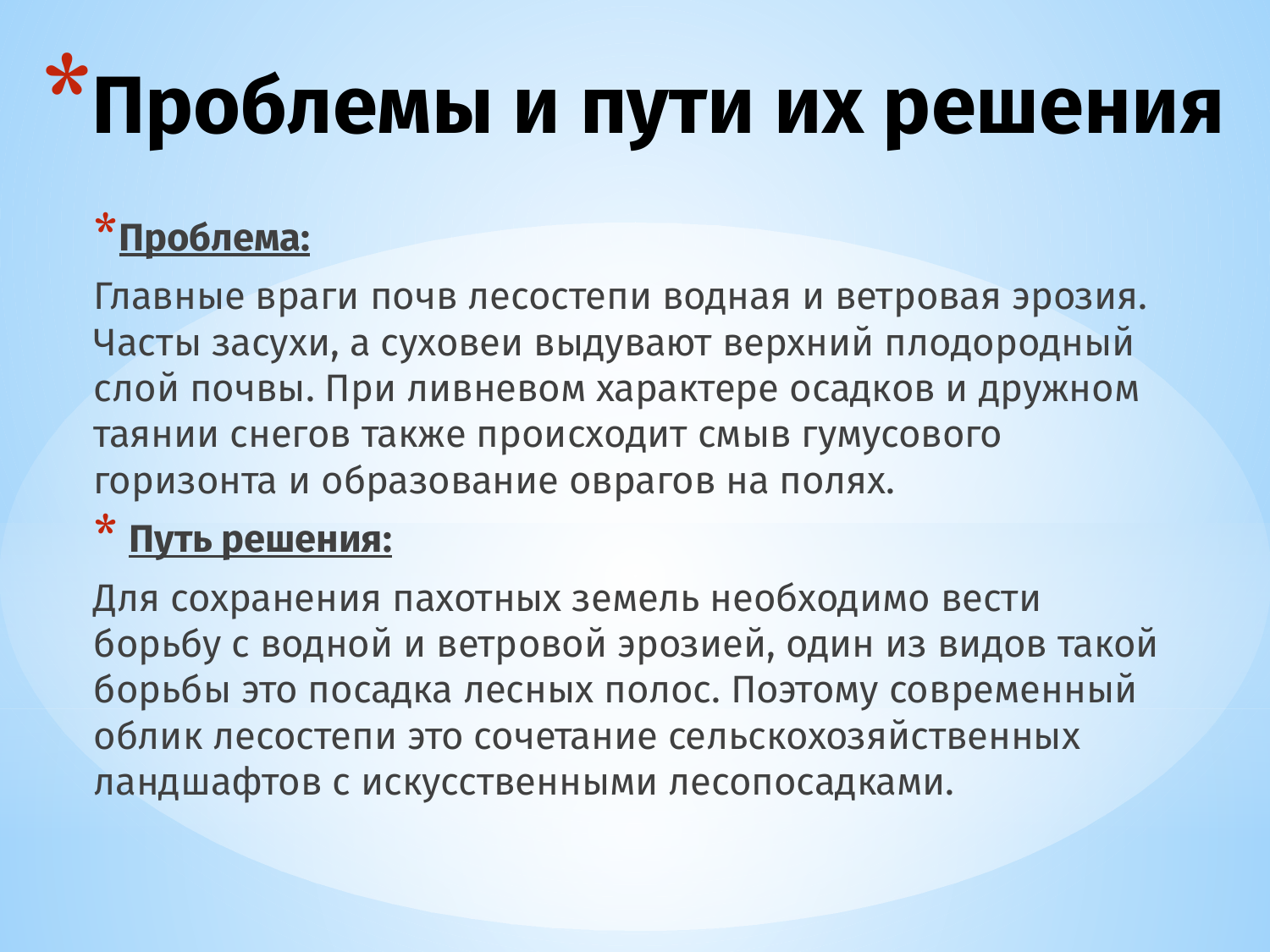

# Проблемы и пути их решения
Проблема:
Главные враги почв лесостепи водная и ветровая эрозия. Часты засухи, а суховеи выдувают верхний плодородный слой почвы. При ливневом характере осадков и дружном таянии снегов также происходит смыв гумусового горизонта и образование оврагов на полях.
 Путь решения:
Для сохранения пахотных земель необходимо вести борьбу с водной и ветровой эрозией, один из видов такой борьбы это посадка лесных полос. Поэтому современный облик лесостепи это сочетание сельскохозяйственных ландшафтов с искусственными лесопосадками.